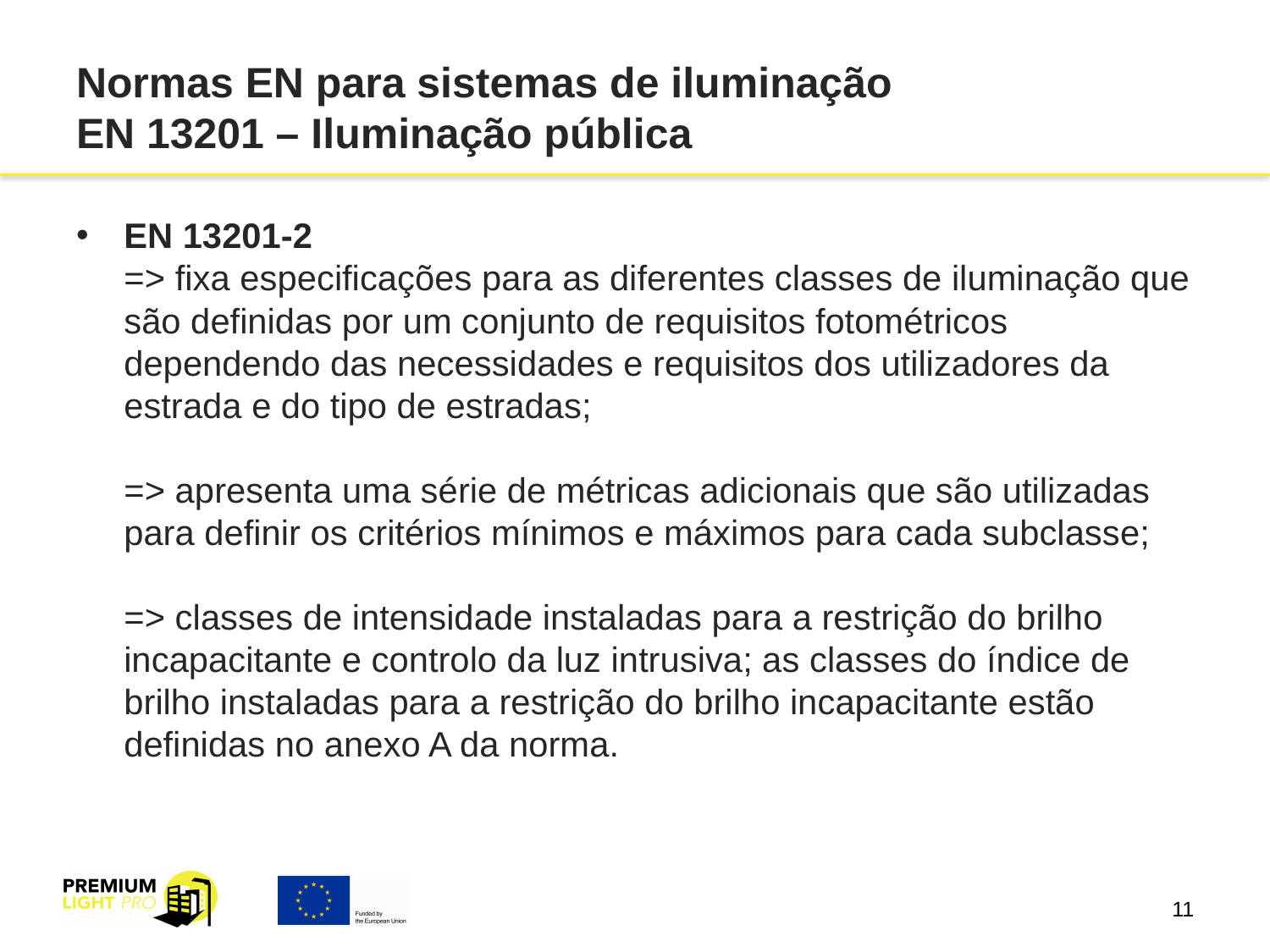

# Normas EN para sistemas de iluminação EN 13201 – Iluminação pública
EN 13201-2
=> fixa especificações para as diferentes classes de iluminação que são definidas por um conjunto de requisitos fotométricos dependendo das necessidades e requisitos dos utilizadores da estrada e do tipo de estradas;
=> apresenta uma série de métricas adicionais que são utilizadas para definir os critérios mínimos e máximos para cada subclasse;
=> classes de intensidade instaladas para a restrição do brilho incapacitante e controlo da luz intrusiva; as classes do índice de brilho instaladas para a restrição do brilho incapacitante estão definidas no anexo A da norma.